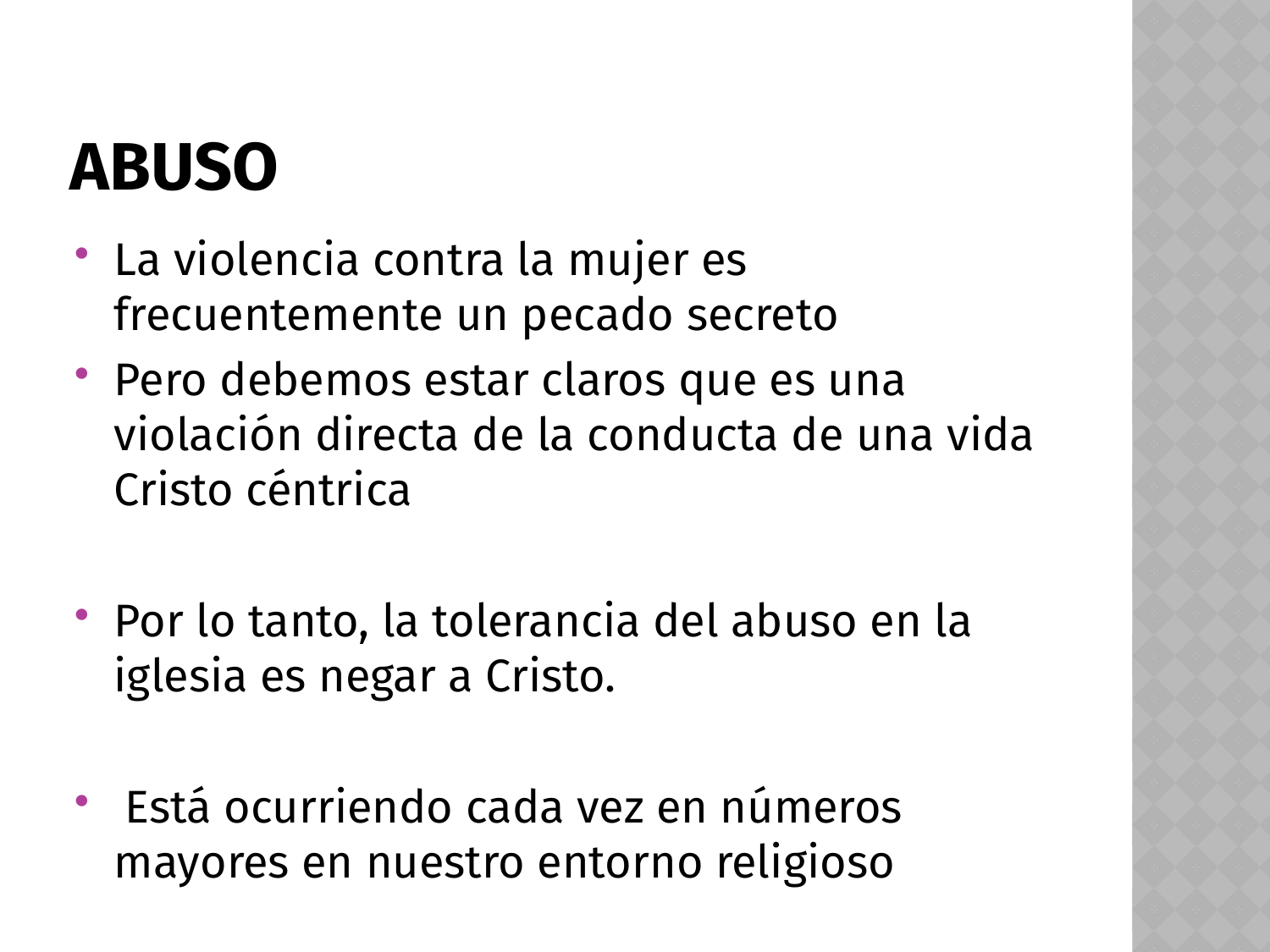

# abuso
La violencia contra la mujer es frecuentemente un pecado secreto
Pero debemos estar claros que es una violación directa de la conducta de una vida Cristo céntrica

Por lo tanto, la tolerancia del abuso en la iglesia es negar a Cristo.

 Está ocurriendo cada vez en números mayores en nuestro entorno religioso